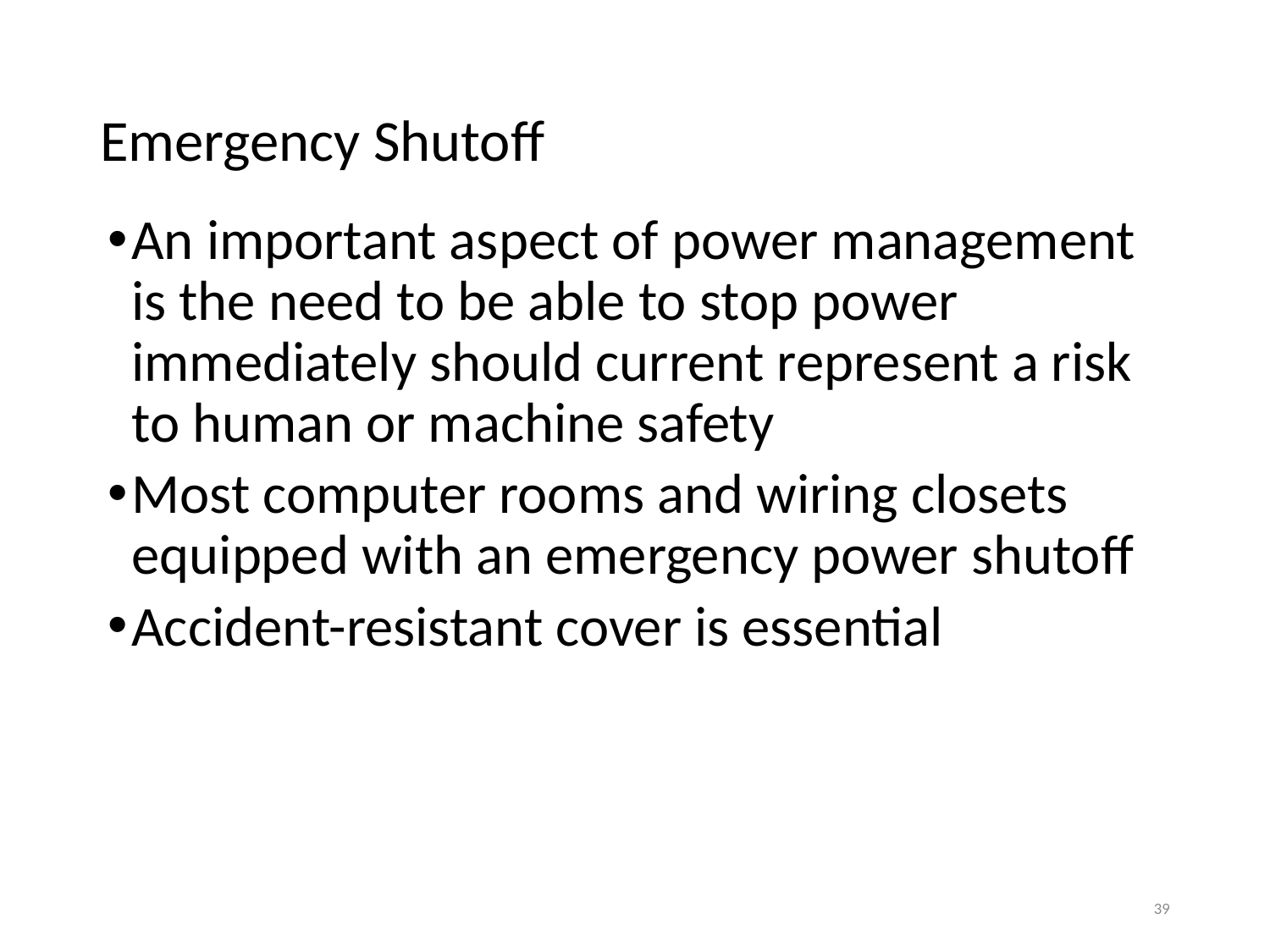

# Emergency Shutoff
An important aspect of power management is the need to be able to stop power immediately should current represent a risk to human or machine safety
Most computer rooms and wiring closets equipped with an emergency power shutoff
Accident-resistant cover is essential
39